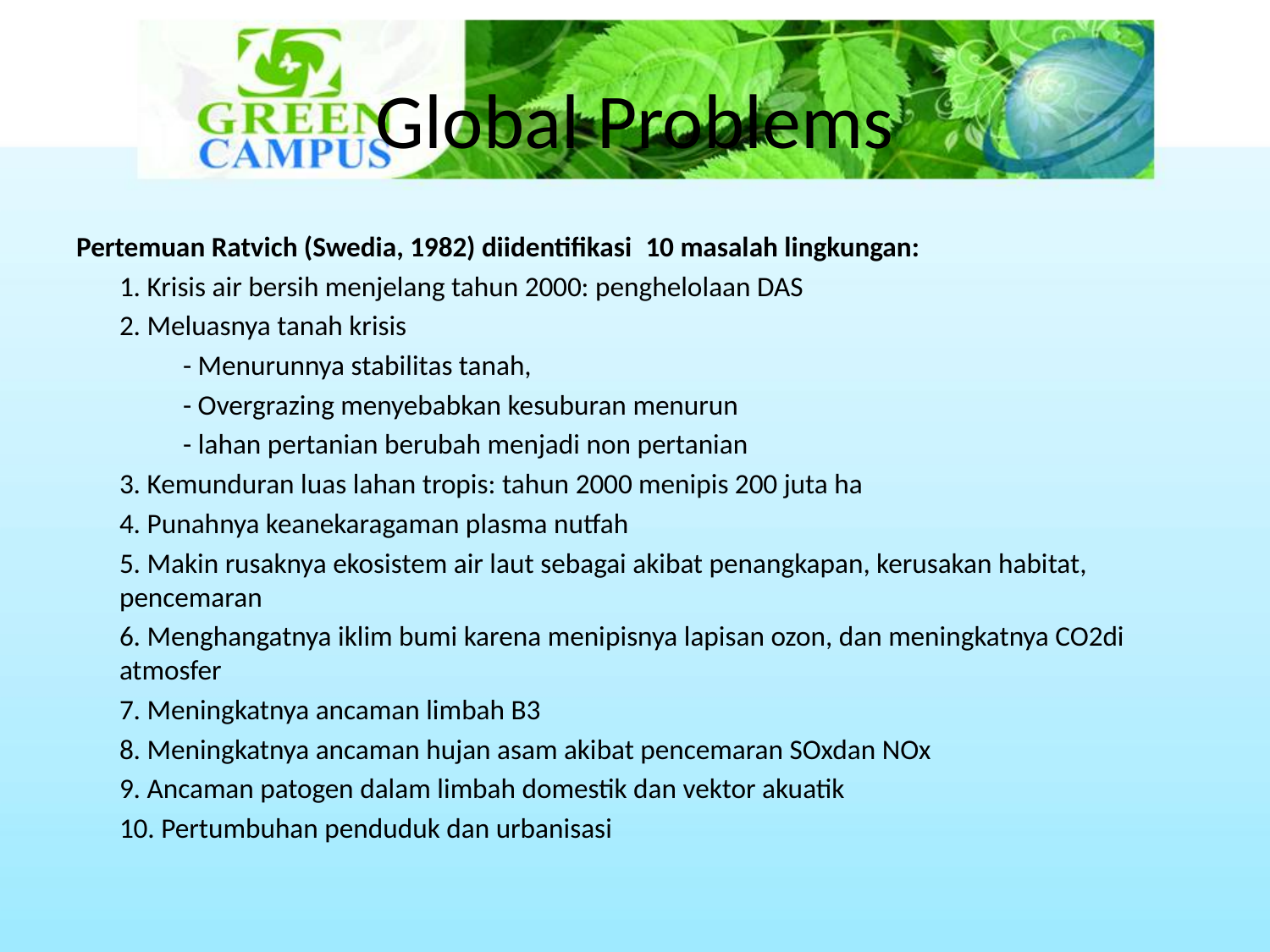

# Global Problems
Pertemuan Ratvich (Swedia, 1982) diidentifikasi  10 masalah lingkungan:
	1. Krisis air bersih menjelang tahun 2000: penghelolaan DAS
	2. Meluasnya tanah krisis
		- Menurunnya stabilitas tanah,
		- Overgrazing menyebabkan kesuburan menurun
		- lahan pertanian berubah menjadi non pertanian
	3. Kemunduran luas lahan tropis: tahun 2000 menipis 200 juta ha
	4. Punahnya keanekaragaman plasma nutfah
	5. Makin rusaknya ekosistem air laut sebagai akibat penangkapan, kerusakan habitat, pencemaran
	6. Menghangatnya iklim bumi karena menipisnya lapisan ozon, dan meningkatnya CO2di  atmosfer
	7. Meningkatnya ancaman limbah B3
	8. Meningkatnya ancaman hujan asam akibat pencemaran SOxdan NOx
	9. Ancaman patogen dalam limbah domestik dan vektor akuatik
	10. Pertumbuhan penduduk dan urbanisasi